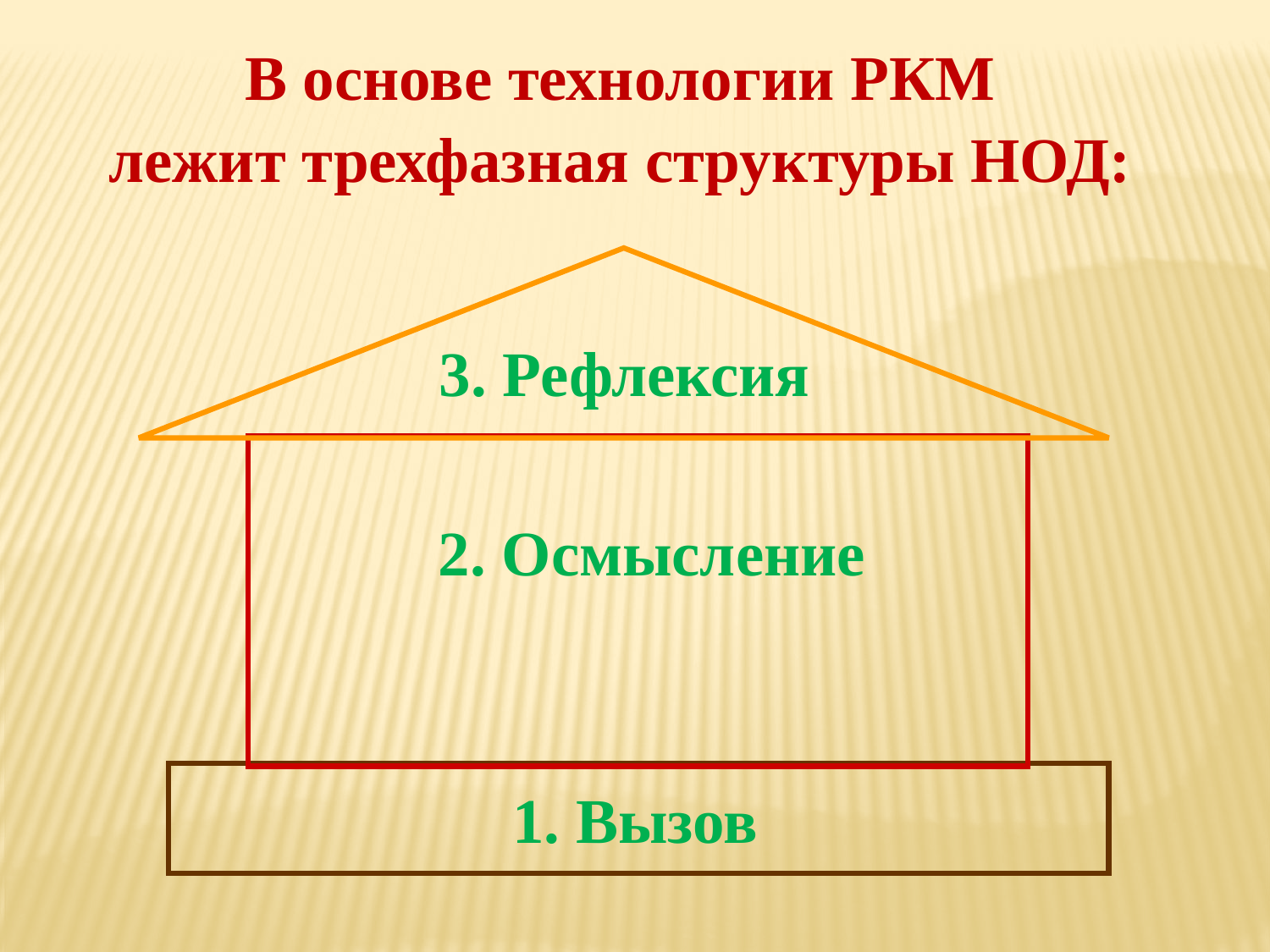

В основе технологии РКМ
лежит трехфазная структуры НОД:

3. Рефлексия

2. Осмысление

1. Вызов